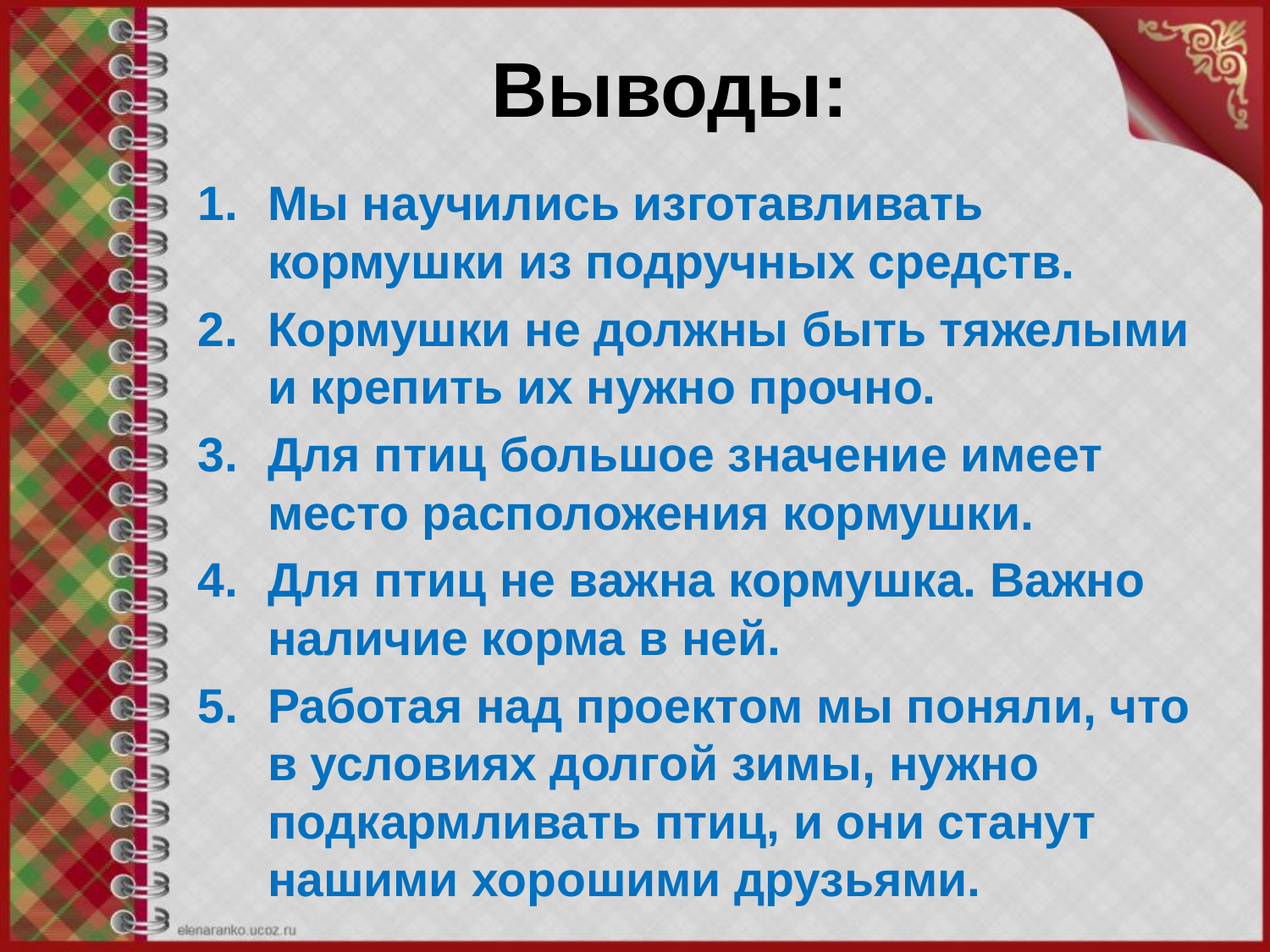

# Выводы:
Мы научились изготавливать кормушки из подручных средств.
Кормушки не должны быть тяжелыми и крепить их нужно прочно.
Для птиц большое значение имеет место расположения кормушки.
Для птиц не важна кормушка. Важно наличие корма в ней.
Работая над проектом мы поняли, что в условиях долгой зимы, нужно подкармливать птиц, и они станут нашими хорошими друзьями.